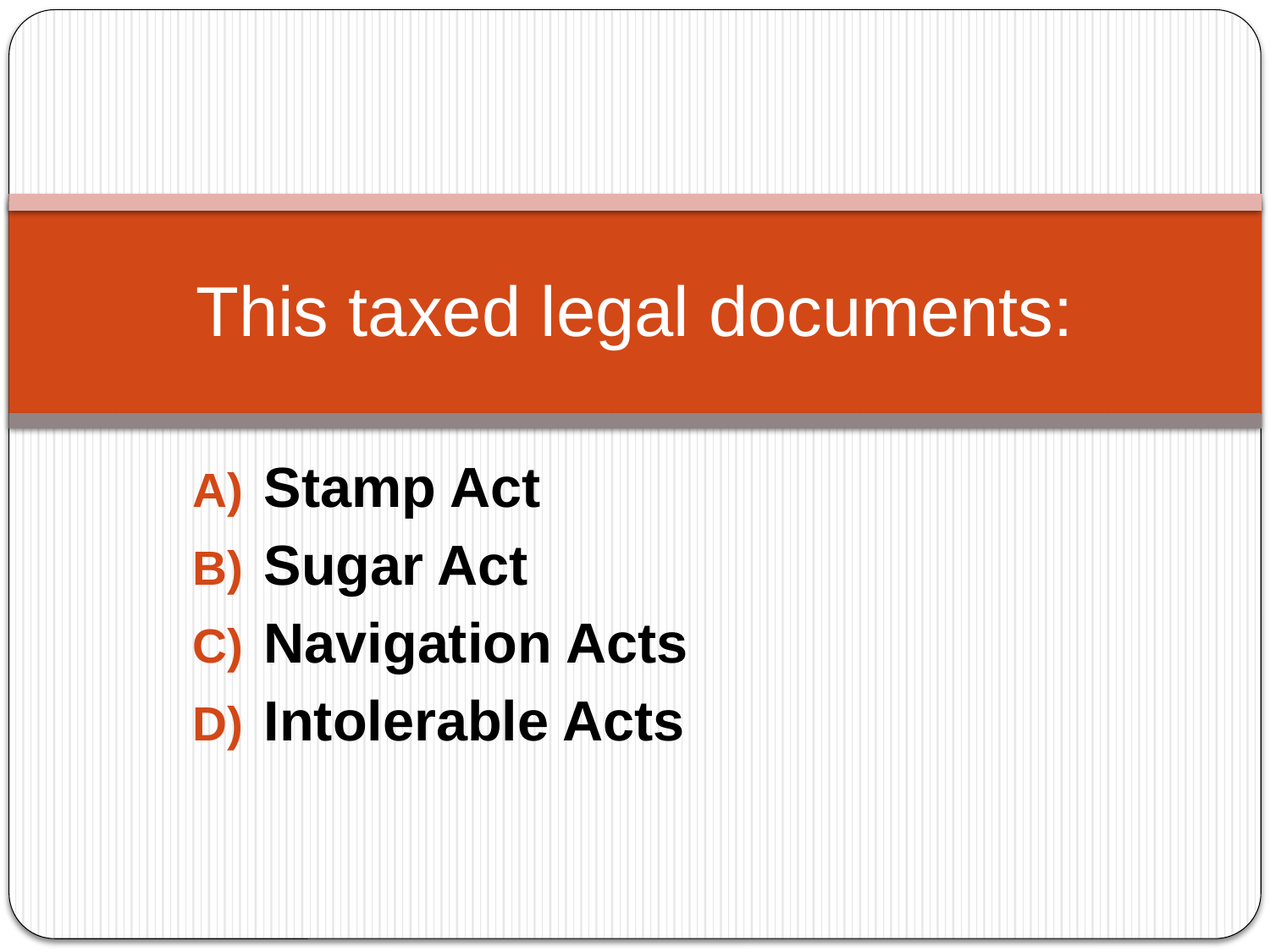

# This taxed legal documents:
Stamp Act
Sugar Act
Navigation Acts
Intolerable Acts